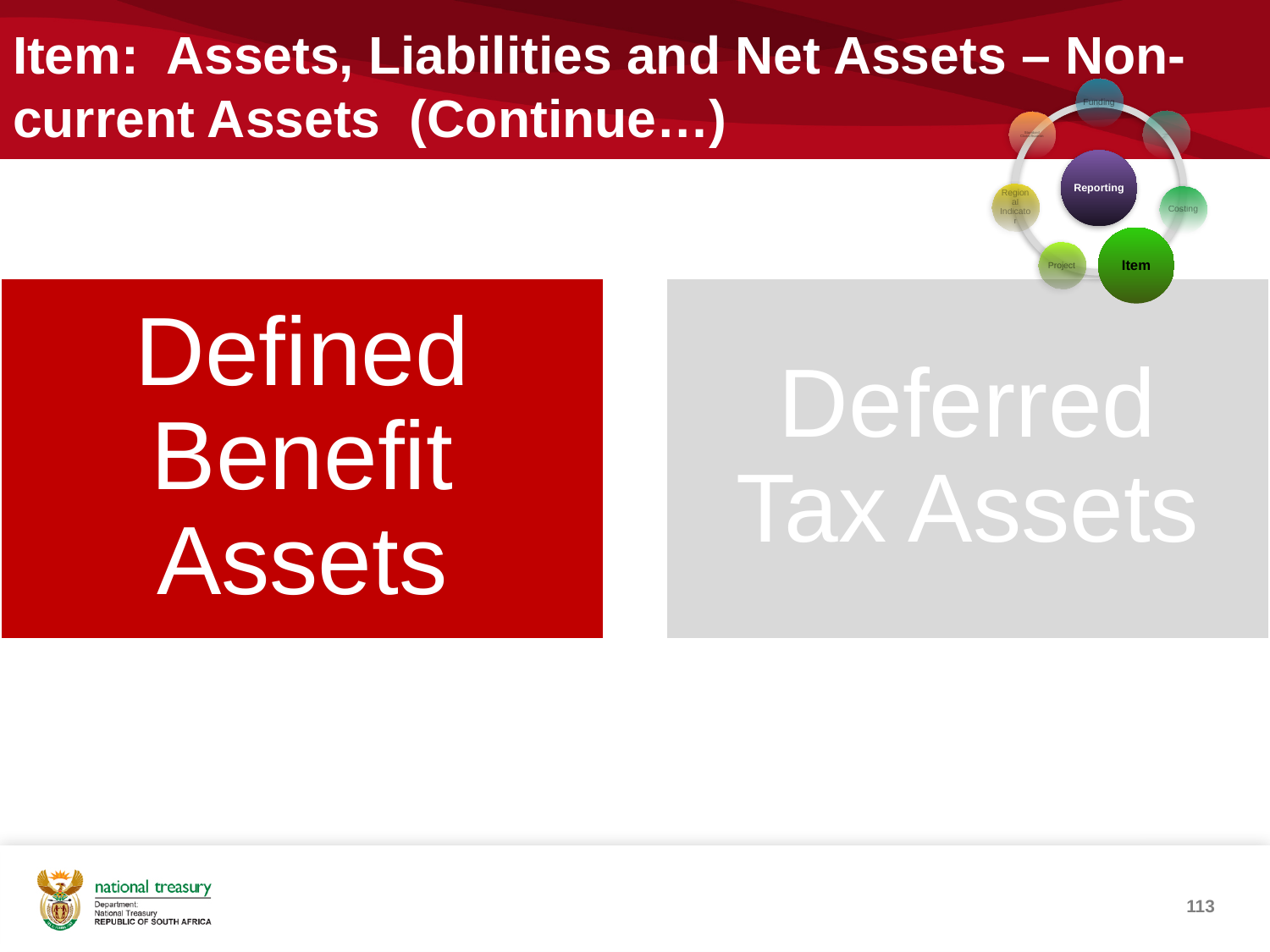

# Item:  Assets, Liabilities and Net Assets – Non-current Assets  (Continue…)
Reporting
Funding
Function
Costing
Item
Project
Regional Indicator
Standard Classification
Defined Benefit Assets
Deferred Tax Assets
113